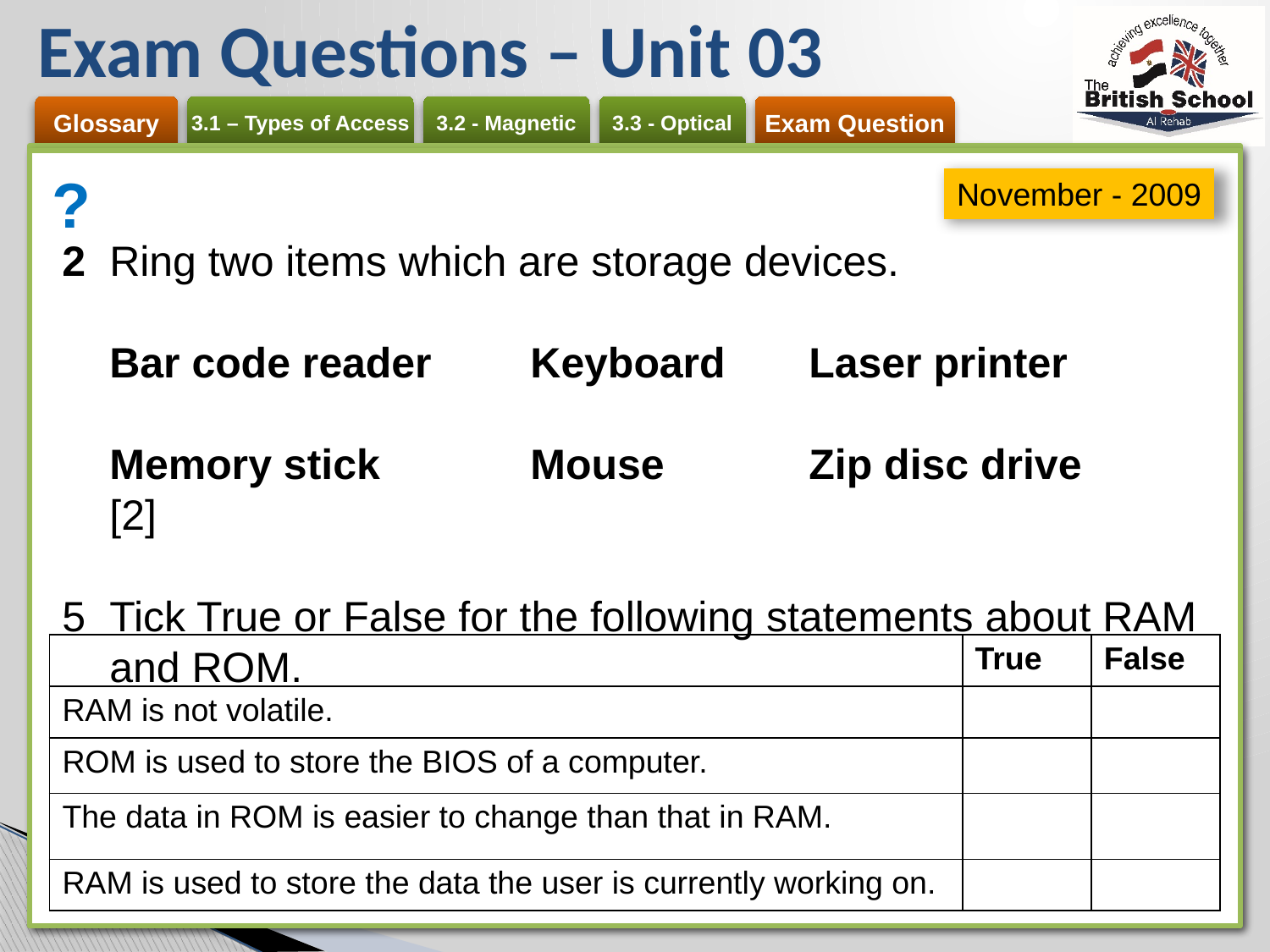

# Exam Questions – Unit 03

?
November - 2009
2 	Ring two items which are storage devices.
Bar code reader	Keyboard	Laser printer
Memory stick 	Mouse 	Zip disc drive	[2]

Tick True or False for the following statements about RAM and ROM.

|  | True | False |
| --- | --- | --- |
| RAM is not volatile. |  |  |
| ROM is used to store the BIOS of a computer. |  |  |
| The data in ROM is easier to change than that in RAM. |  |  |
| RAM is used to store the data the user is currently working on. |  |  |